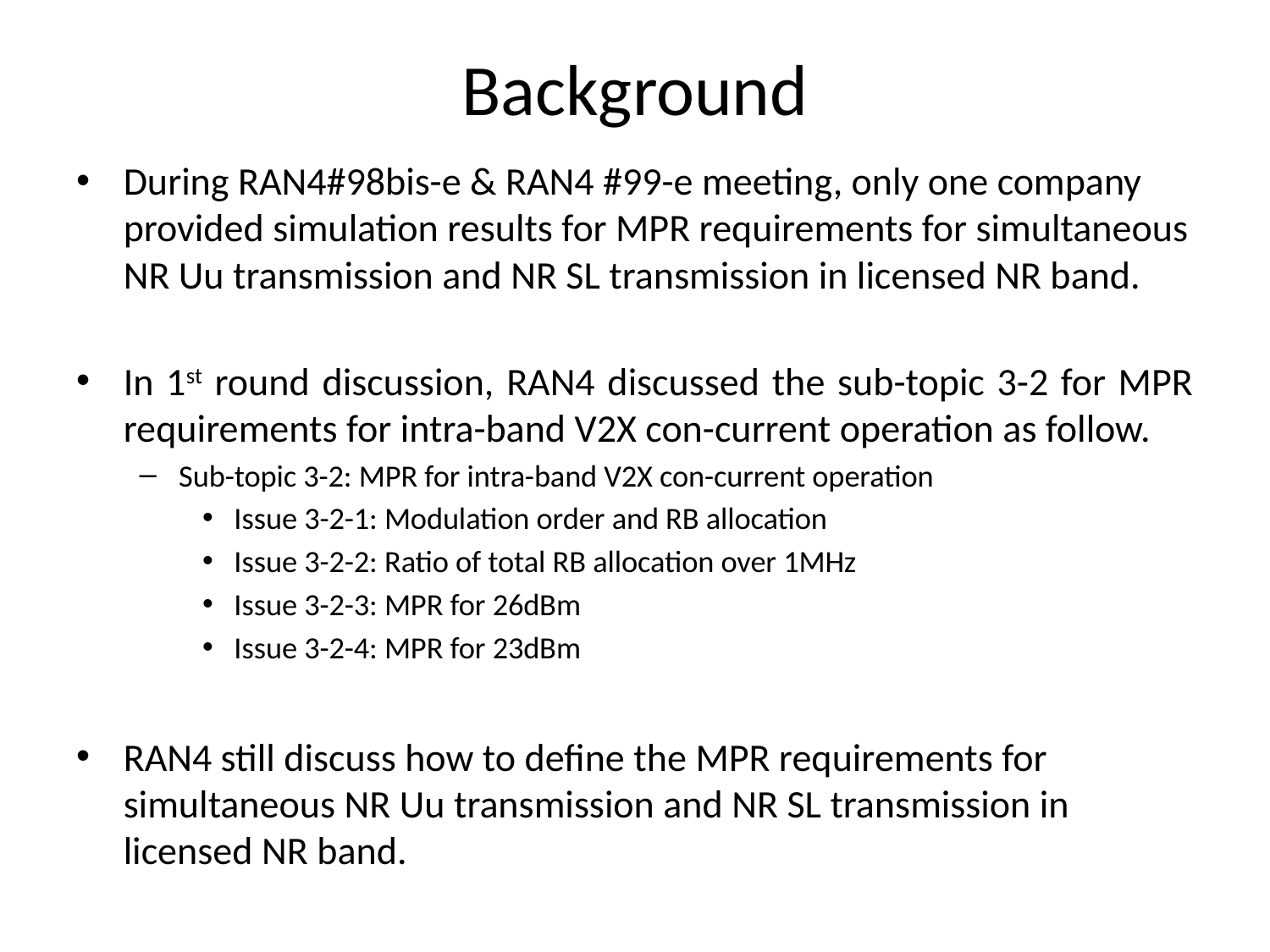

# Background
During RAN4#98bis-e & RAN4 #99-e meeting, only one company provided simulation results for MPR requirements for simultaneous NR Uu transmission and NR SL transmission in licensed NR band.

In 1st round discussion, RAN4 discussed the sub-topic 3-2 for MPR requirements for intra-band V2X con-current operation as follow.
Sub-topic 3-2: MPR for intra-band V2X con-current operation
Issue 3-2-1: Modulation order and RB allocation
Issue 3-2-2: Ratio of total RB allocation over 1MHz
Issue 3-2-3: MPR for 26dBm
Issue 3-2-4: MPR for 23dBm

RAN4 still discuss how to define the MPR requirements for simultaneous NR Uu transmission and NR SL transmission in licensed NR band.